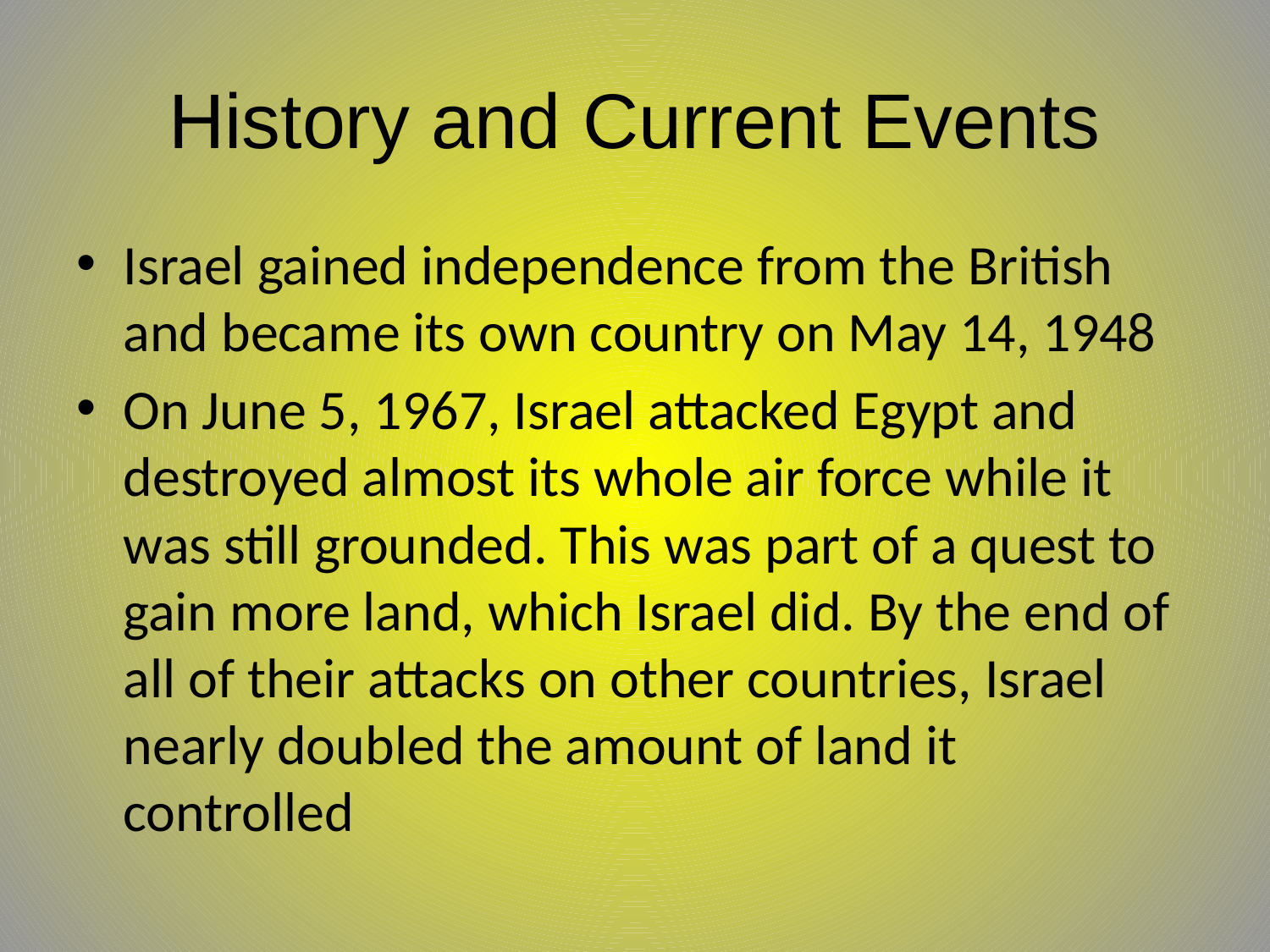

# History and Current Events
Israel gained independence from the British and became its own country on May 14, 1948
On June 5, 1967, Israel attacked Egypt and destroyed almost its whole air force while it was still grounded. This was part of a quest to gain more land, which Israel did. By the end of all of their attacks on other countries, Israel nearly doubled the amount of land it controlled